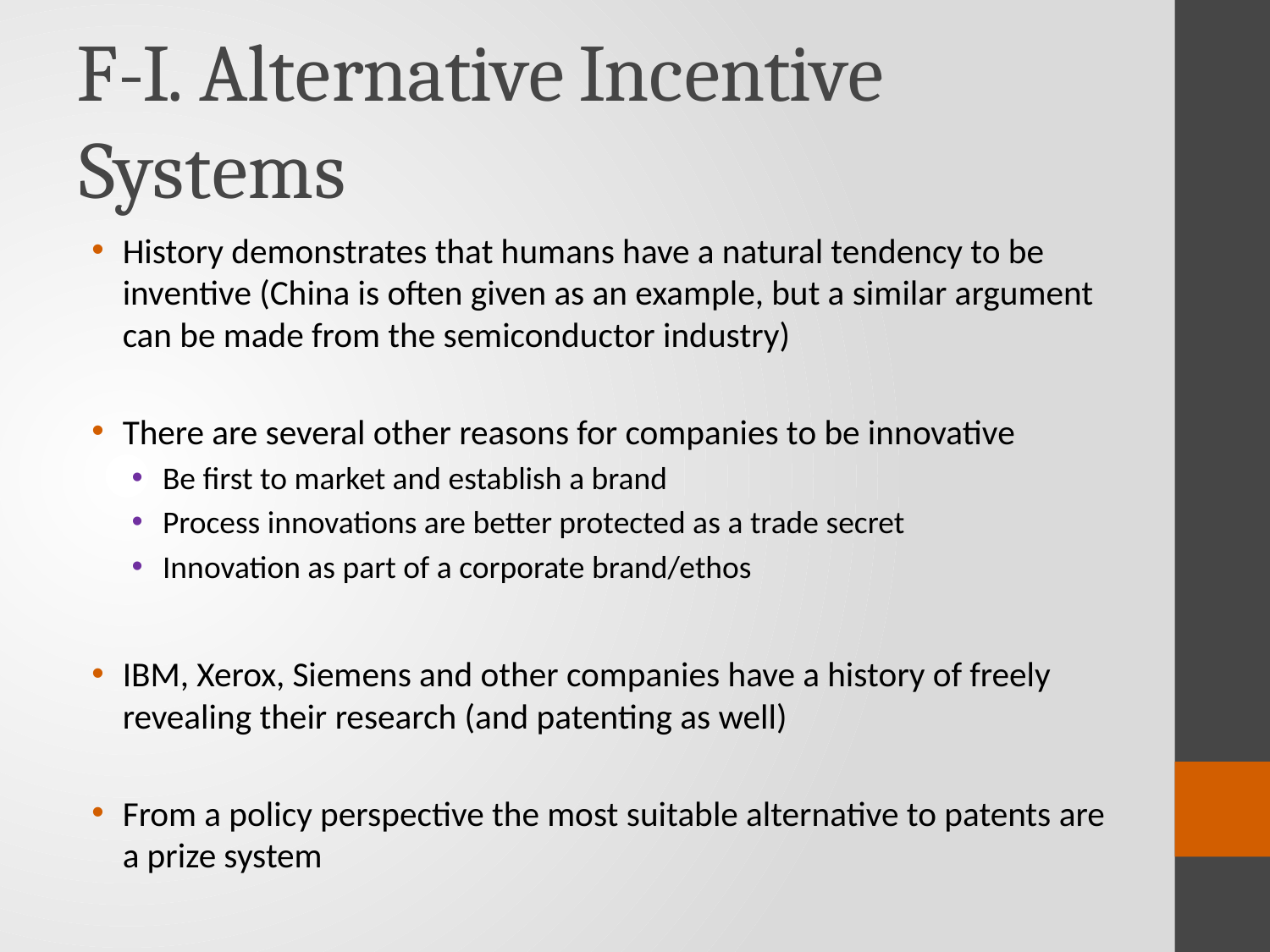

# F-I. Alternative Incentive Systems
History demonstrates that humans have a natural tendency to be inventive (China is often given as an example, but a similar argument can be made from the semiconductor industry)

There are several other reasons for companies to be innovative
Be first to market and establish a brand
Process innovations are better protected as a trade secret
Innovation as part of a corporate brand/ethos

IBM, Xerox, Siemens and other companies have a history of freely revealing their research (and patenting as well)

From a policy perspective the most suitable alternative to patents are a prize system